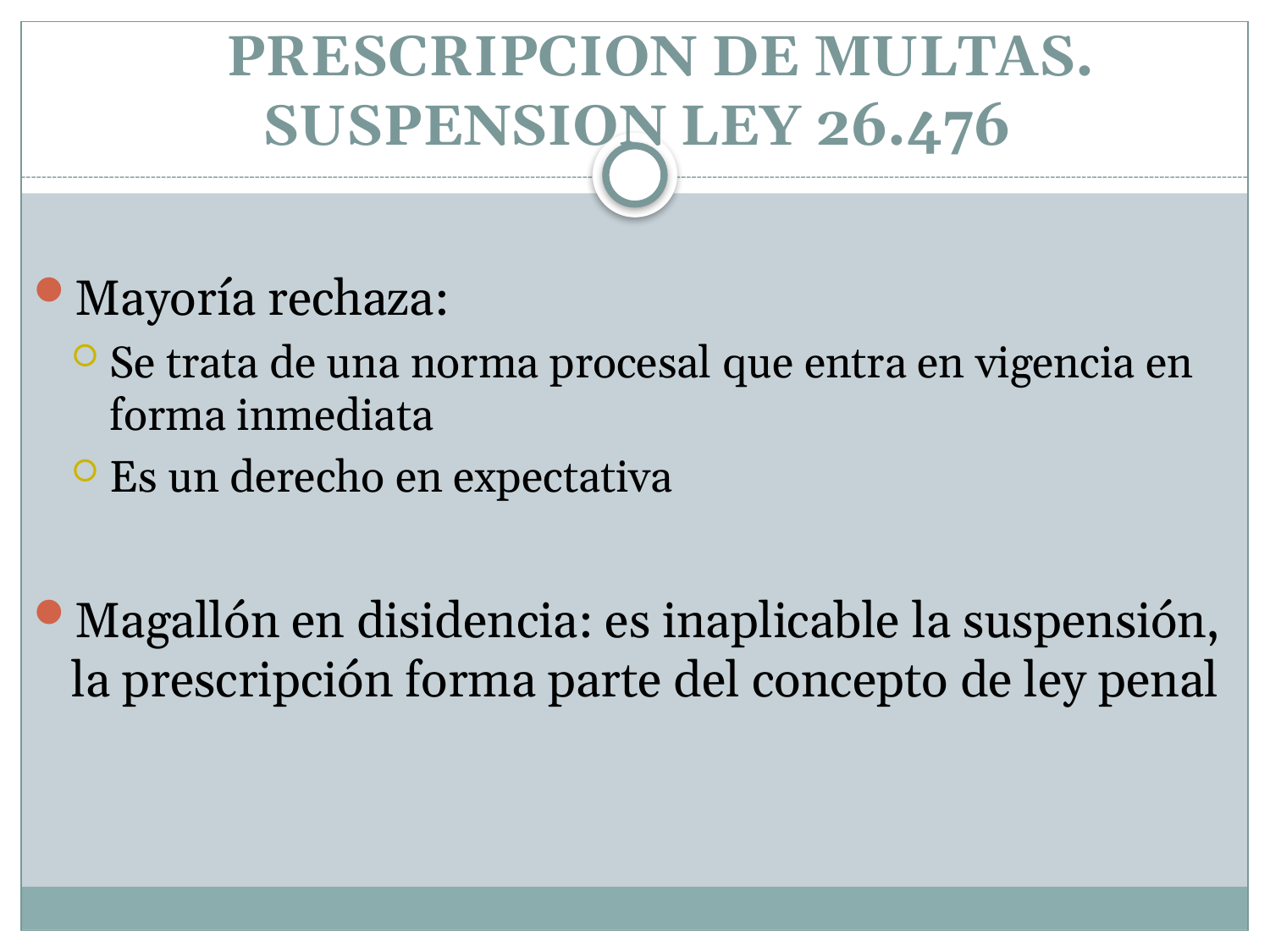

# PRESCRIPCION DE MULTAS. SUSPENSION LEY 26.476

Mayoría rechaza:
Se trata de una norma procesal que entra en vigencia en forma inmediata
Es un derecho en expectativa

Magallón en disidencia: es inaplicable la suspensión, la prescripción forma parte del concepto de ley penal